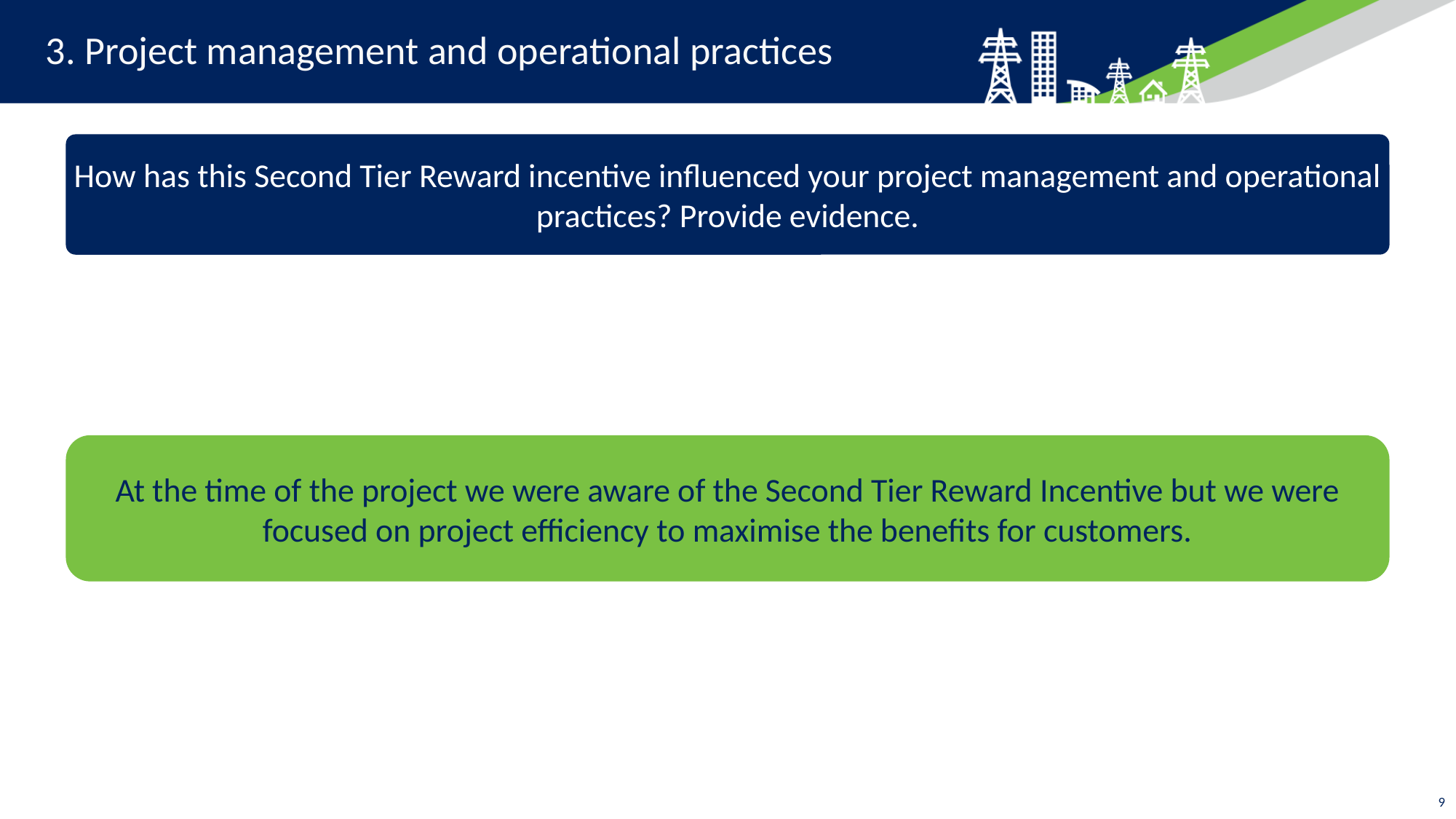

# 3. Project management and operational practices
How has this Second Tier Reward incentive influenced your project management and operational practices? Provide evidence.
At the time of the project we were aware of the Second Tier Reward Incentive but we were focused on project efficiency to maximise the benefits for customers.